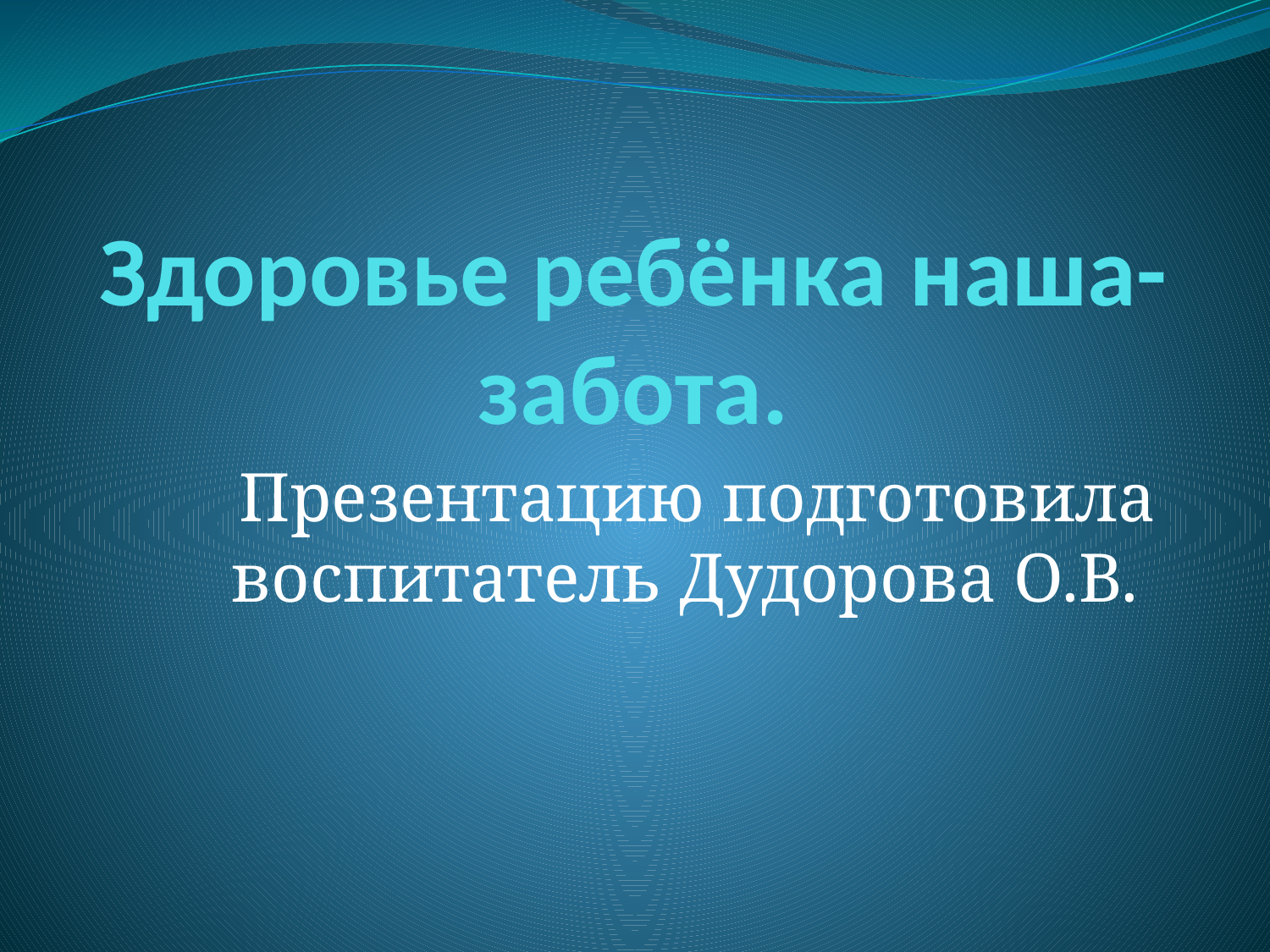

# Здоровье ребёнка наша- забота.
Презентацию подготовила воспитатель Дудорова О.В.